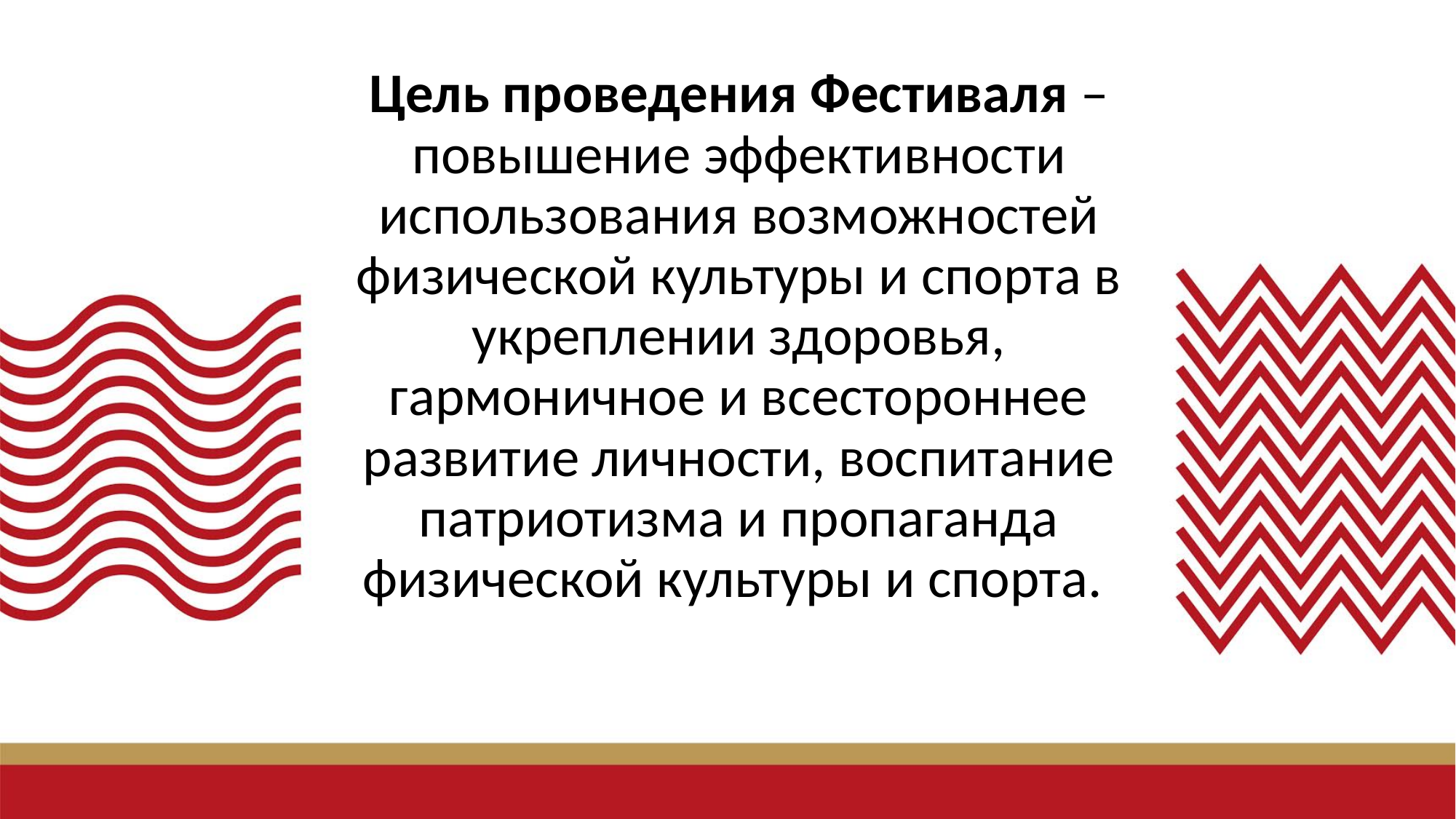

# Цель проведения Фестиваля – повышение эффективности использования возможностей физической культуры и спорта в укреплении здоровья, гармоничное и всестороннее развитие личности, воспитание патриотизма и пропаганда физической культуры и спорта.